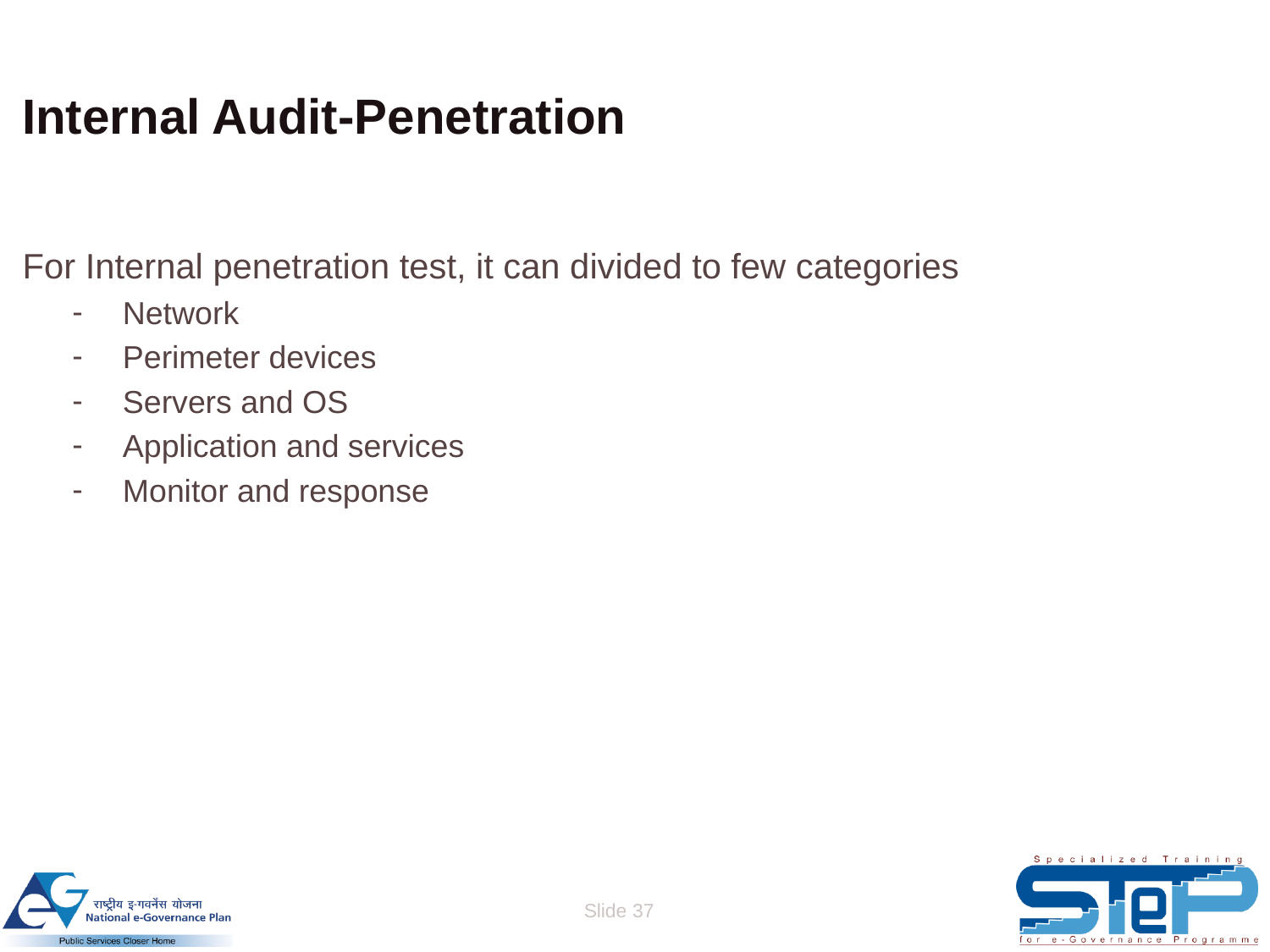

# Internal Audit-Penetration
For Internal penetration test, it can divided to few categories
Network
Perimeter devices
Servers and OS
Application and services
Monitor and response